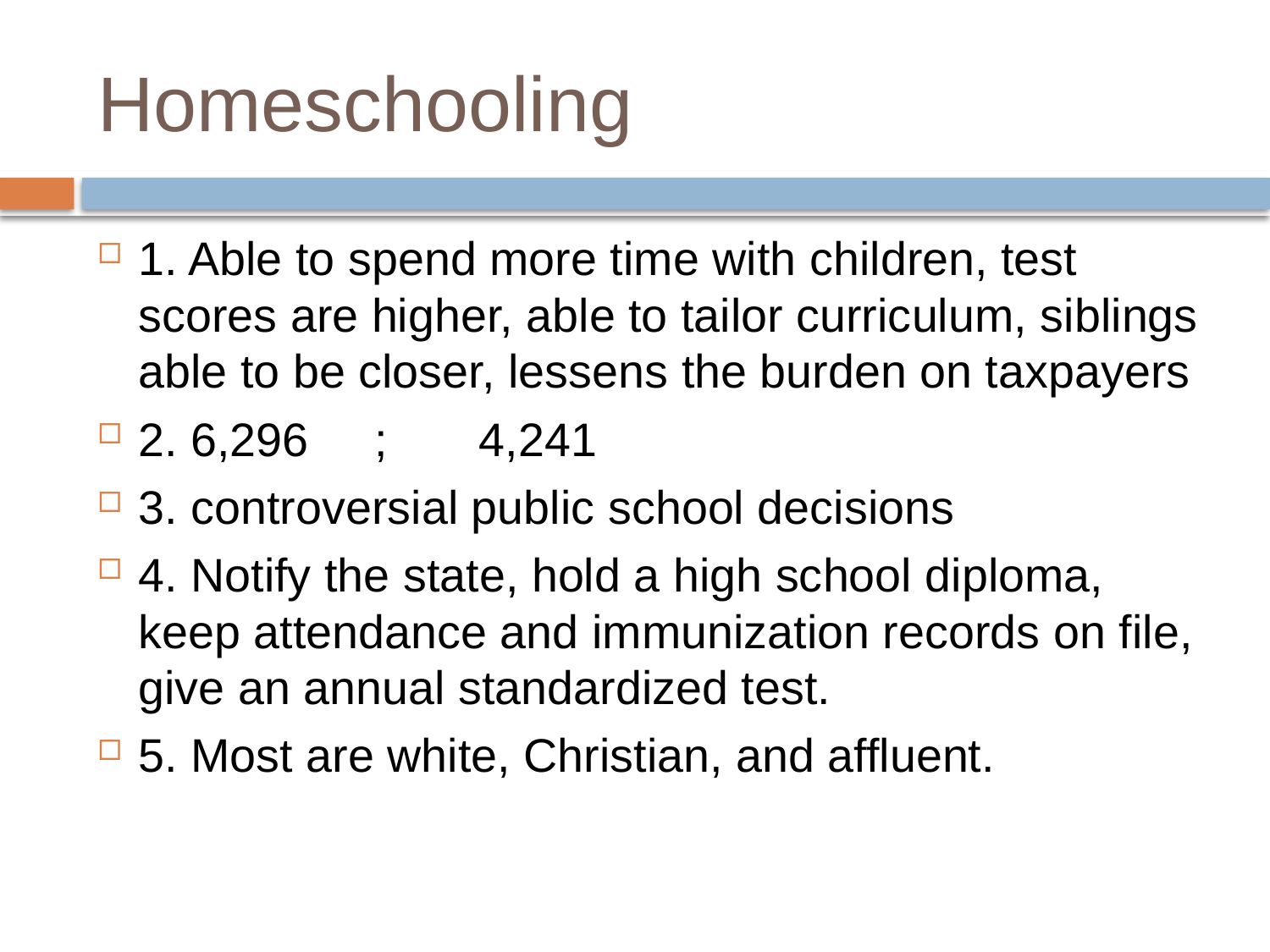

# Homeschooling
1. Able to spend more time with children, test scores are higher, able to tailor curriculum, siblings able to be closer, lessens the burden on taxpayers
2. 6,296     ;       4,241
3. controversial public school decisions
4. Notify the state, hold a high school diploma, keep attendance and immunization records on file, give an annual standardized test.
5. Most are white, Christian, and affluent.